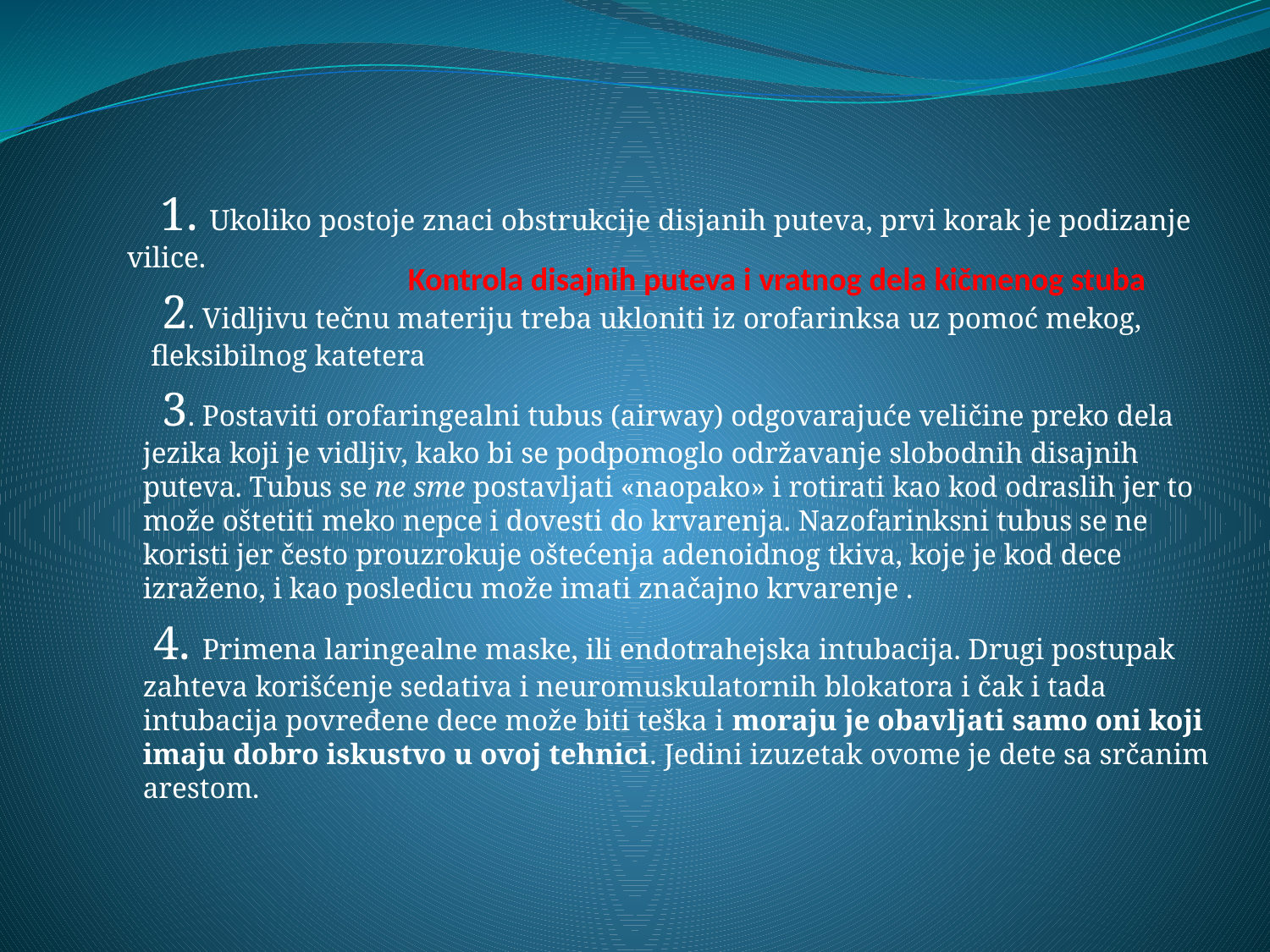

1. Ukoliko postoje znaci obstrukcije disjanih puteva, prvi korak je podizanje vilice.
       2. Vidljivu tečnu materiju treba ukloniti iz orofarinksa uz pomoć mekog, fleksibilnog katetera
       3. Postaviti orofaringealni tubus (airway) odgovarajuće veličine preko dela jezika koji je vidljiv, kako bi se podpomoglo održavanje slobodnih disajnih puteva. Tubus se ne sme postavljati «naopako» i rotirati kao kod odraslih jer to može oštetiti meko nepce i dovesti do krvarenja. Nazofarinksni tubus se ne koristi jer često prouzrokuje oštećenja adenoidnog tkiva, koje je kod dece izraženo, i kao posledicu može imati značajno krvarenje .
          4. Primena laringealne maske, ili endotrahejska intubacija. Drugi postupak zahteva korišćenje sedativa i neuromuskulatornih blokatora i čak i tada intubacija povređene dece može biti teška i moraju je obavljati samo oni koji imaju dobro iskustvo u ovoj tehnici. Jedini izuzetak ovome je dete sa srčanim arestom.

# Kontrola disajnih puteva i vratnog dela kičmenog stuba